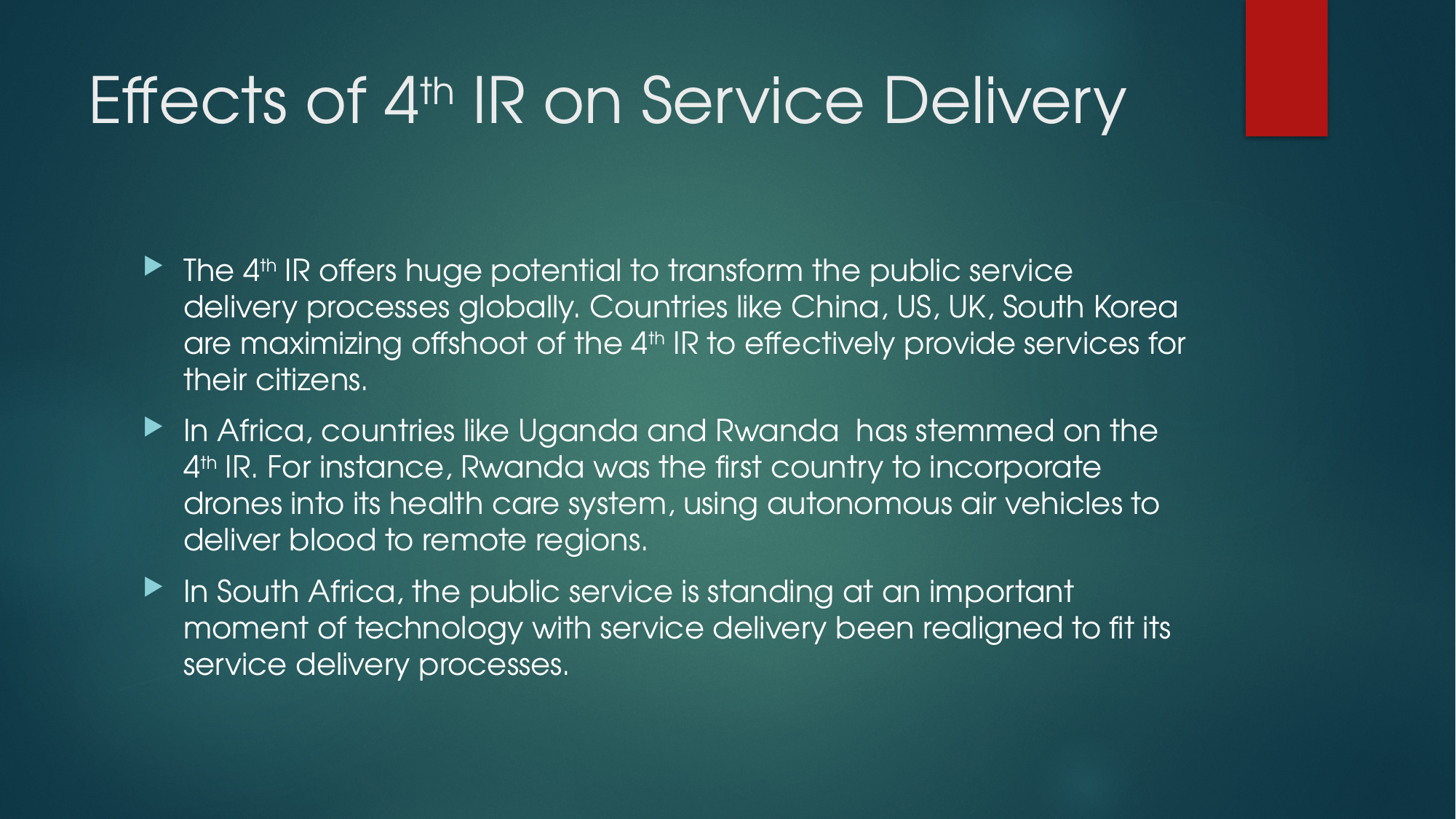

# Effects of 4th IR on Service Delivery
The 4th IR offers huge potential to transform the public service delivery processes globally. Countries like China, US, UK, South Korea are maximizing offshoot of the 4th IR to effectively provide services for their citizens.
In Africa, countries like Uganda and Rwanda  has stemmed on the 4th IR. For instance, Rwanda was the first country to incorporate drones into its health care system, using autonomous air vehicles to deliver blood to remote regions.
In South Africa, the public service is standing at an important moment of technology with service delivery been realigned to fit its service delivery processes.